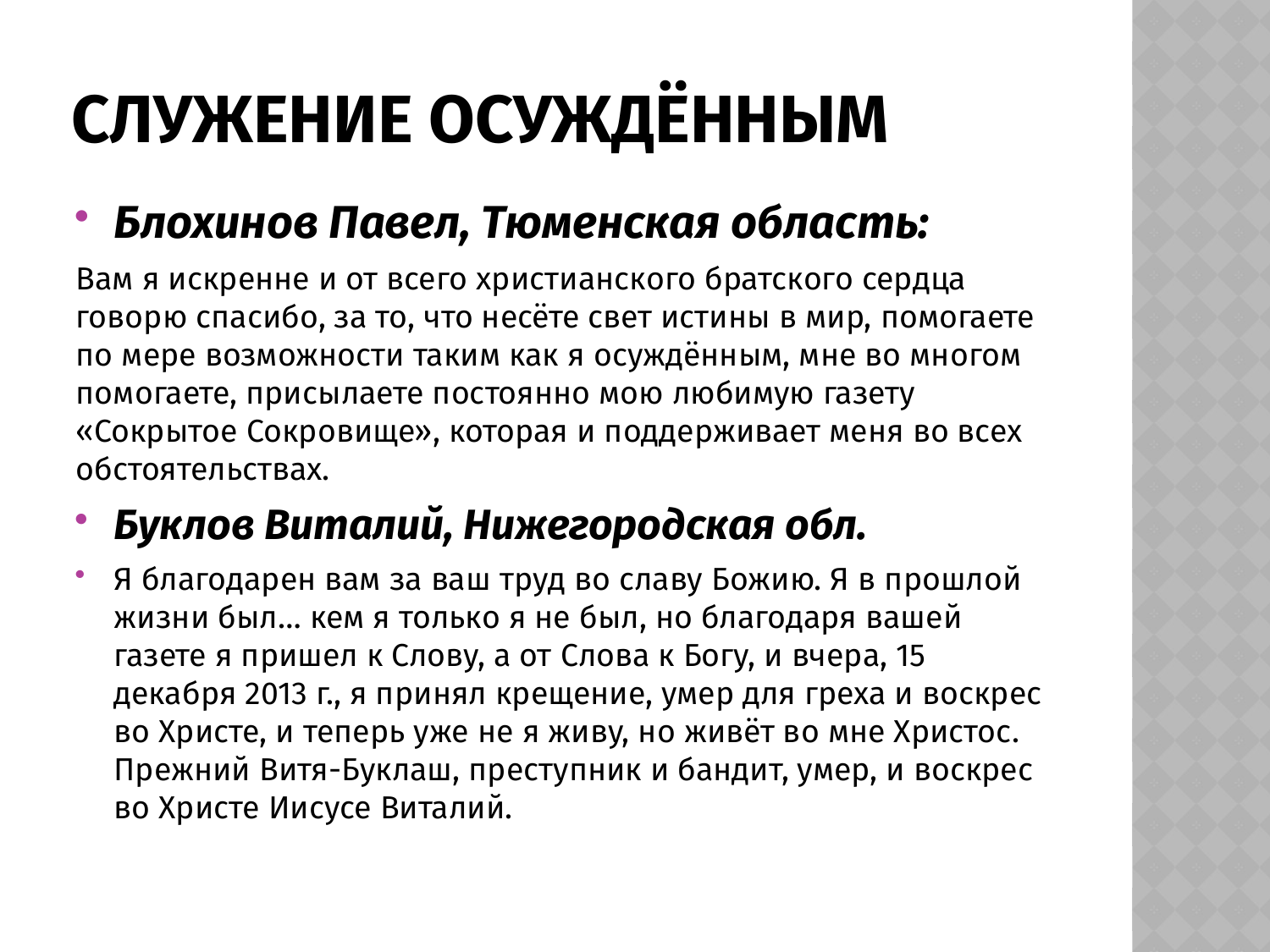

# СЛУЖЕНИЕ ОСУЖДЁННЫМ
Блохинов Павел, Тюменская область:
Вам я искренне и от всего христианского братского сердца говорю спасибо, за то, что несёте свет истины в мир, помогаете по мере возможности таким как я осуждённым, мне во многом помогаете, присылаете постоянно мою любимую газету «Сокрытое Сокровище», которая и поддерживает меня во всех обстоятельствах.
Буклов Виталий, Нижегородская обл.
Я благодарен вам за ваш труд во славу Божию. Я в прошлой жизни был… кем я только я не был, но благодаря вашей газете я пришел к Слову, а от Слова к Богу, и вчера, 15 декабря 2013 г., я принял крещение, умер для греха и воскрес во Христе, и теперь уже не я живу, но живёт во мне Христос. Прежний Витя-Буклаш, преступник и бандит, умер, и воскрес во Христе Иисусе Виталий.